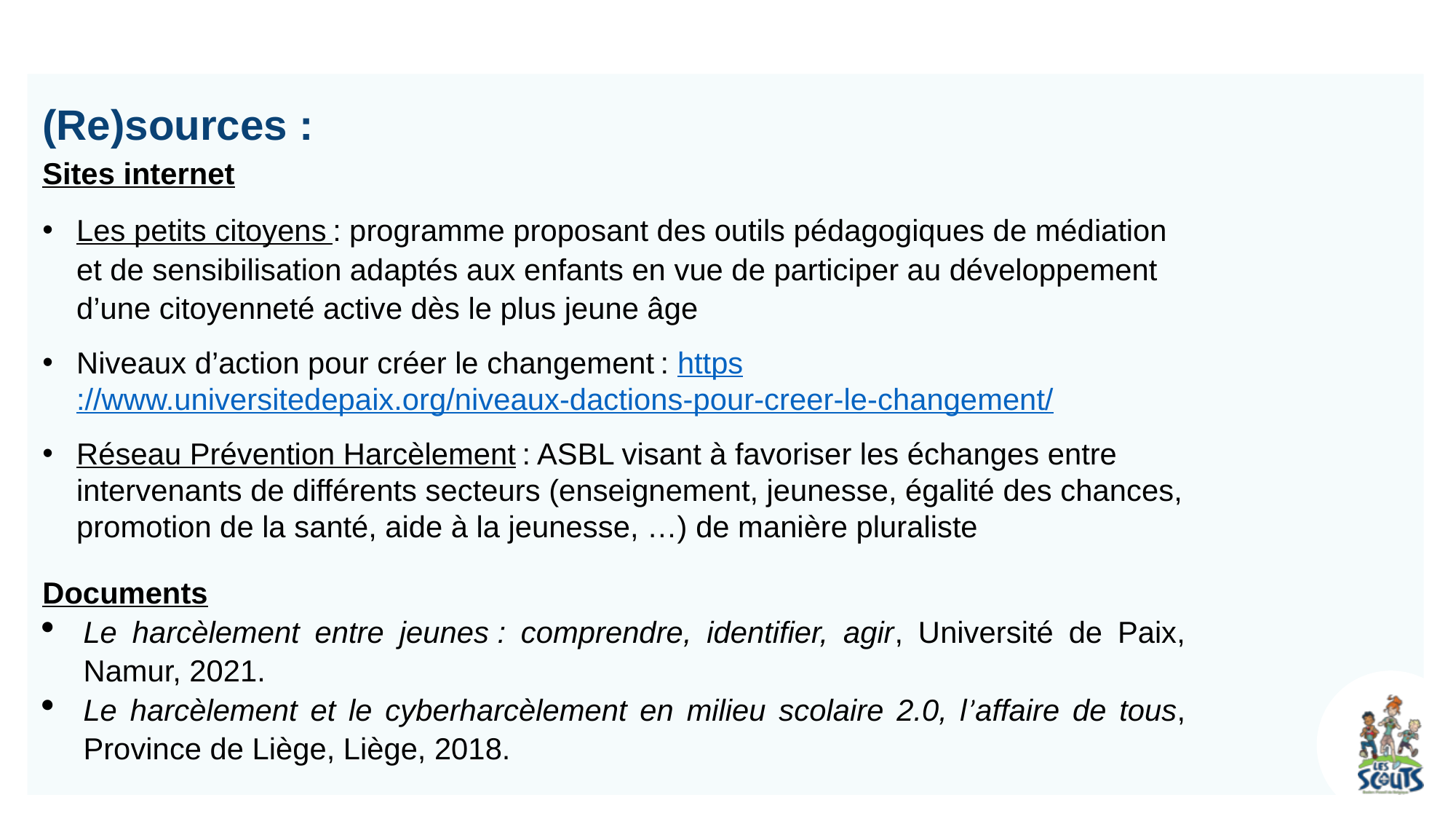

(Re)sources :
Sites internet
Les petits citoyens : programme proposant des outils pédagogiques de médiation et de sensibilisation adaptés aux enfants en vue de participer au développement d’une citoyenneté active dès le plus jeune âge
Niveaux d’action pour créer le changement : https://www.universitedepaix.org/niveaux-dactions-pour-creer-le-changement/
Réseau Prévention Harcèlement : ASBL visant à favoriser les échanges entre intervenants de différents secteurs (enseignement, jeunesse, égalité des chances, promotion de la santé, aide à la jeunesse, …) de manière pluraliste
Documents
Le harcèlement entre jeunes : comprendre, identifier, agir, Université de Paix, Namur, 2021.
Le harcèlement et le cyberharcèlement en milieu scolaire 2.0, l’affaire de tous, Province de Liège, Liège, 2018.